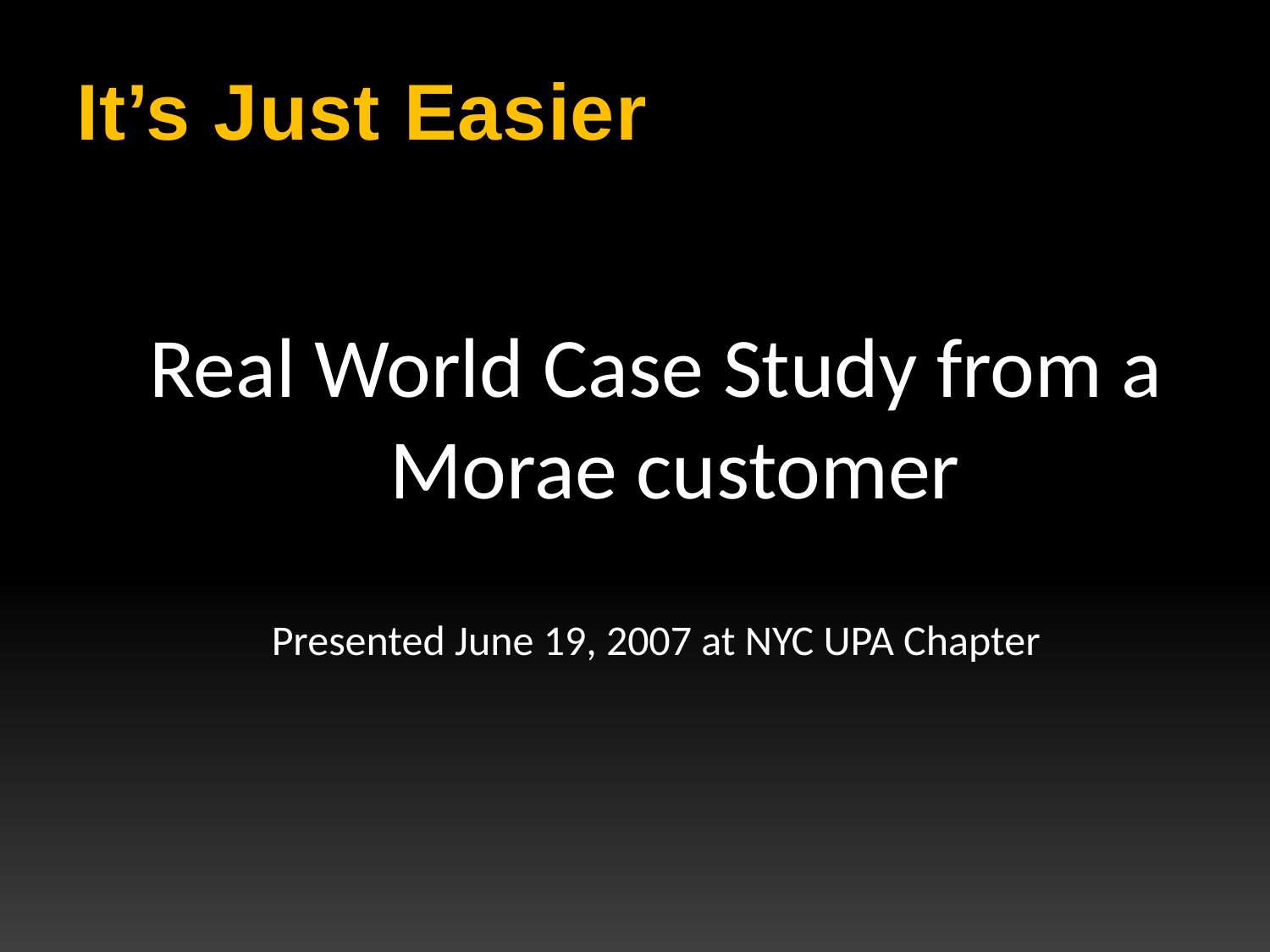

It’s Just Easier

Real World Case Study from a Morae customer

Presented June 19, 2007 at NYC UPA Chapter